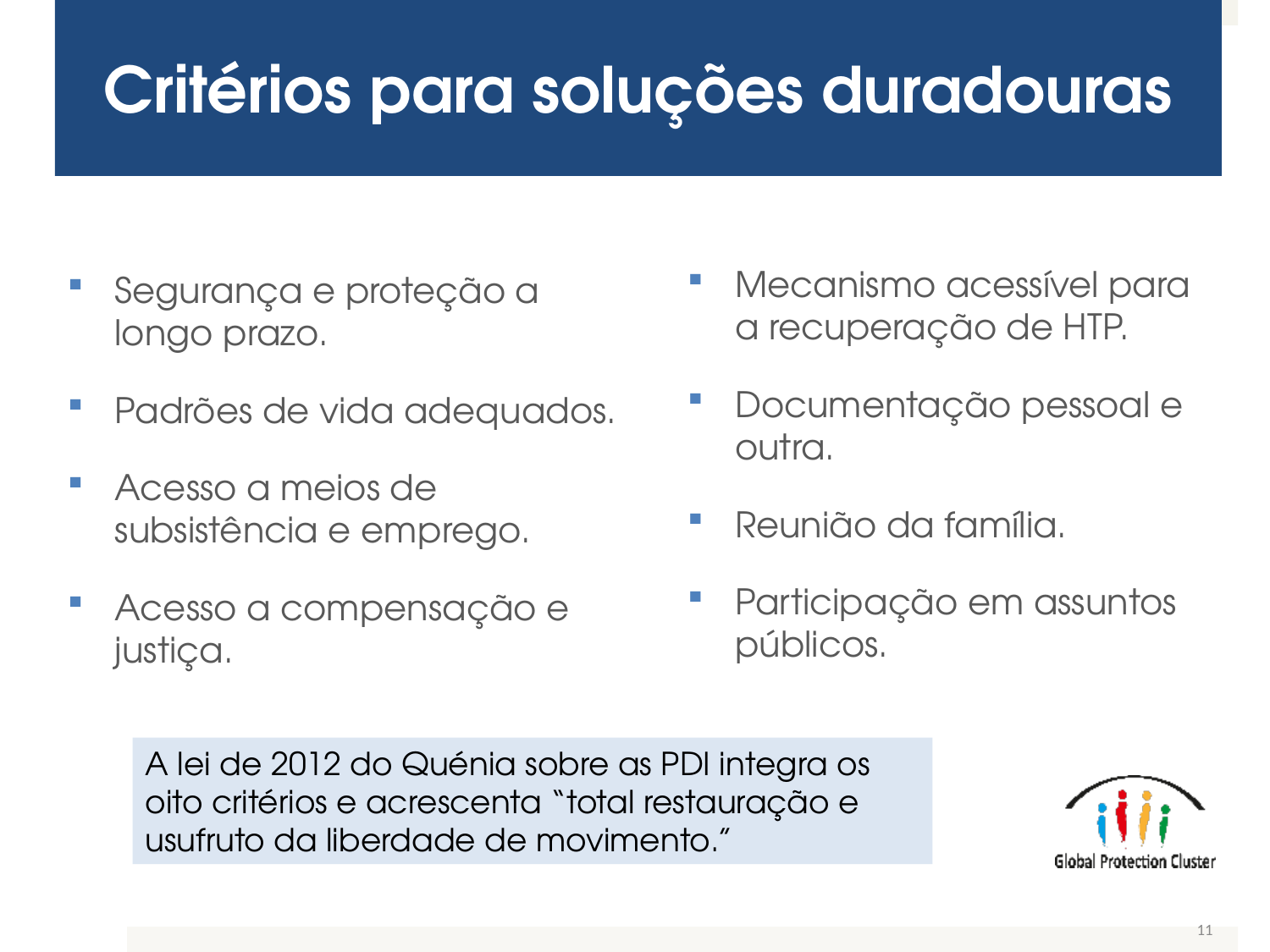

Critérios para soluções duradouras
Mecanismo acessível para a recuperação de HTP.
Documentação pessoal e outra.
Reunião da família.
Participação em assuntos públicos.

Segurança e proteção a longo prazo.
Padrões de vida adequados.
Acesso a meios de subsistência e emprego.
Acesso a compensação e justiça.
A lei de 2012 do Quénia sobre as PDI integra os oito critérios e acrescenta “total restauração e usufruto da liberdade de movimento.”